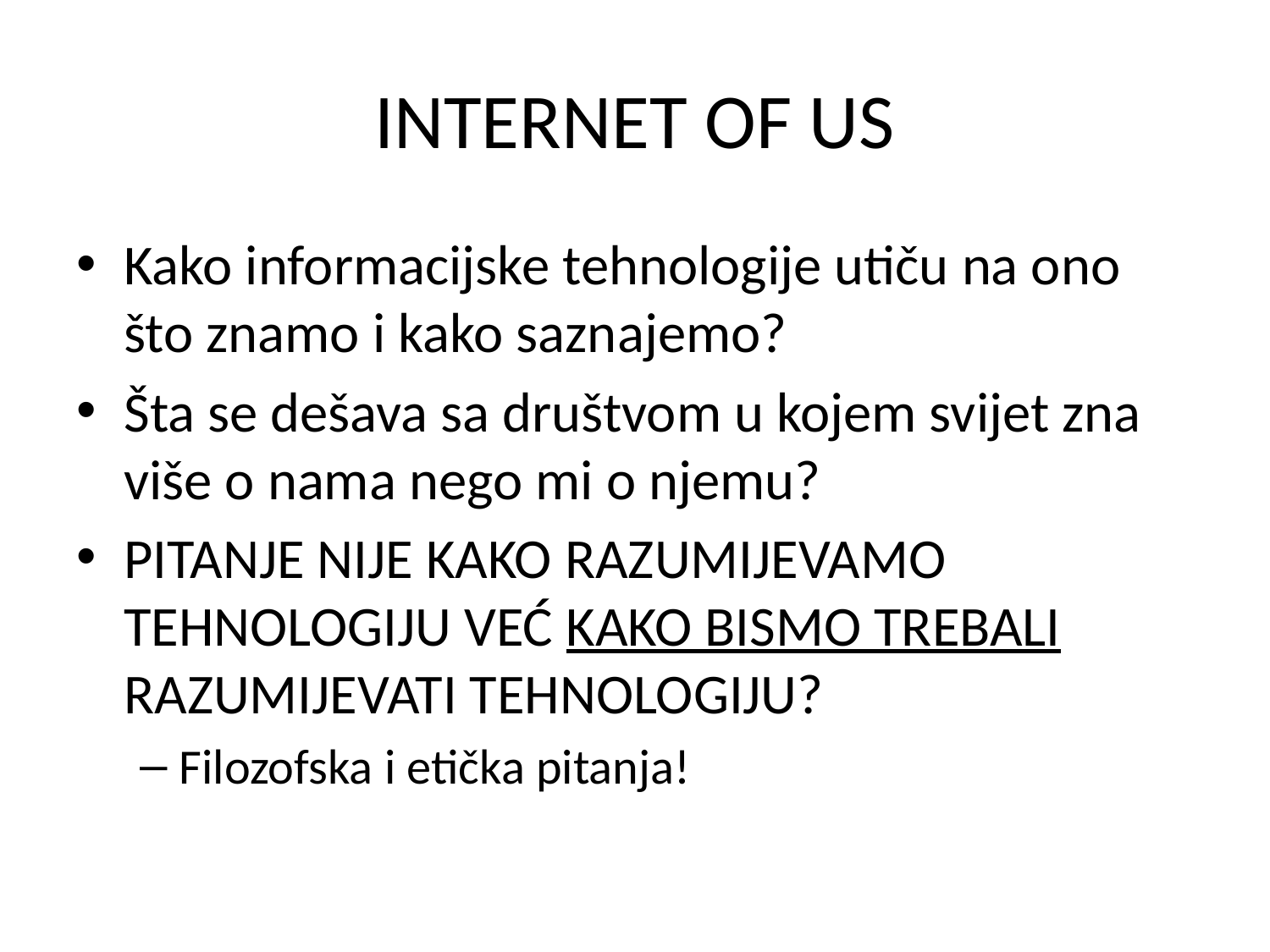

# INTERNET OF US
Kako informacijske tehnologije utiču na ono što znamo i kako saznajemo?
Šta se dešava sa društvom u kojem svijet zna više o nama nego mi o njemu?
PITANJE NIJE KAKO RAZUMIJEVAMO TEHNOLOGIJU VEĆ KAKO BISMO TREBALI RAZUMIJEVATI TEHNOLOGIJU?
Filozofska i etička pitanja!